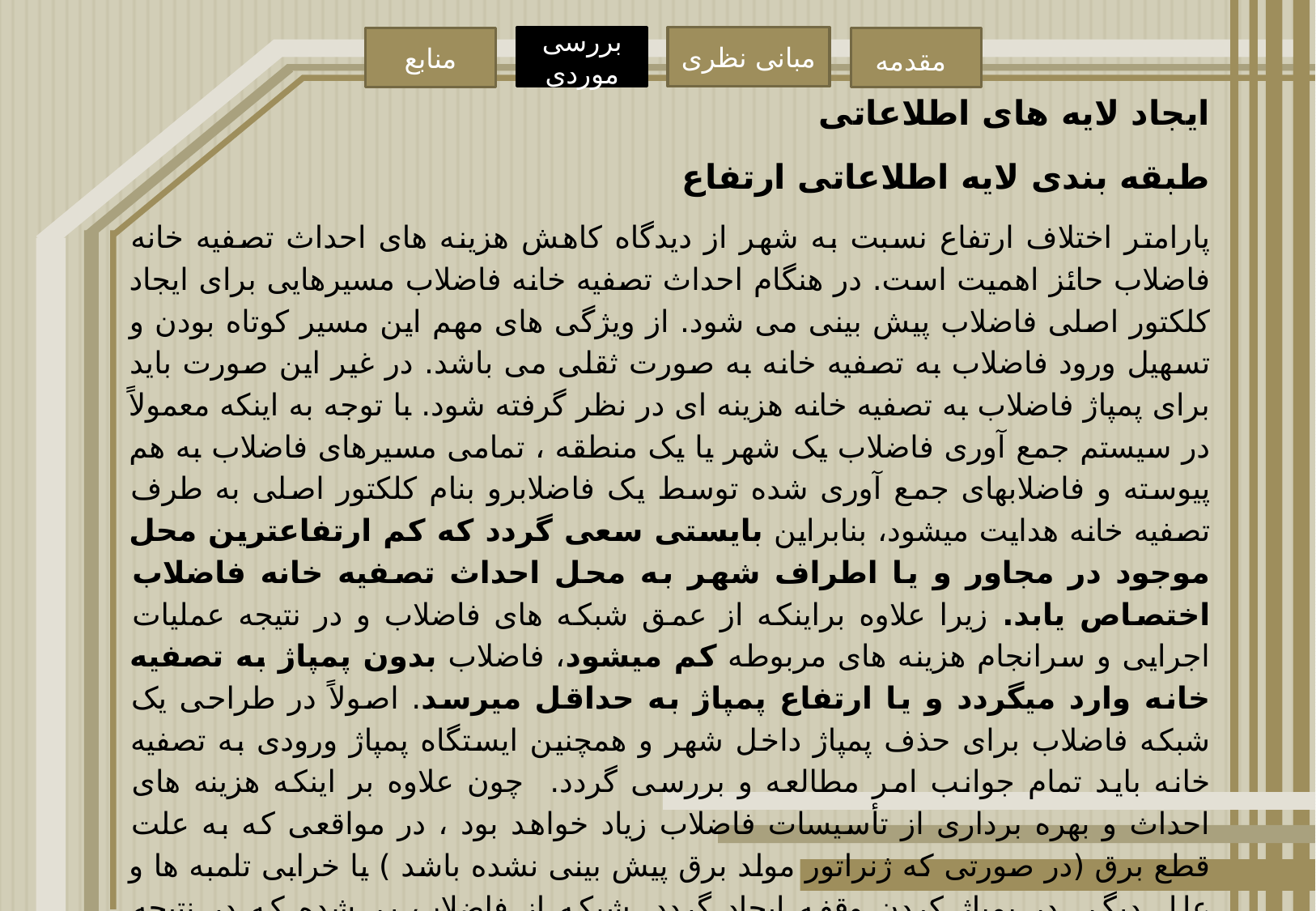

بررسی موردی
مبانی نظری
منابع
مقدمه

ایجاد لایه های اطلاعاتی
طبقه بندی لایه اطلاعاتی ارتفاع
پارامتر اختلاف ارتفاع نسبت به شهر از ديدگاه كاهش هزينه های احداث تصفيه خانه فاضلاب حائز اهميت است. در هنگام احداث تصفيه خانه فاضلاب مسيرهايی برای ايجاد كلكتور اصلی فاضلاب پيش بينی می شود. از ويژگی های مهم اين مسير كوتاه بودن و تسهيل ورود فاضلاب به تصفيه خانه به صورت ثقلی می باشد. در غير اين صورت بايد برای پمپاژ فاضلاب به تصفيه خانه هزينه ای در نظر گرفته شود. با توجه به اینکه معمولاً در سیستم جمع آوری فاضلاب یک شهر یا یک منطقه ، تمامی مسیرهای فاضلاب به هم پیوسته و فاضلابهای جمع آوری شده توسط یک فاضلابرو بنام کلکتور اصلی به طرف تصفیه خانه هدایت میشود، بنابراین بایستی سعی گردد که کم ارتفاعترین محل موجود در مجاور و یا اطراف شهر به محل احداث تصفیه خانه فاضلاب اختصاص یابد. زیرا علاوه براینکه از عمق شبکه های فاضلاب و در نتیجه عملیات اجرایی و سرانجام هزینه های مربوطه کم میشود، فاضلاب بدون پمپاژ به تصفیه خانه وارد میگردد و یا ارتفاع پمپاژ به حداقل میرسد. اصولاً در طراحی یک شبکه فاضلاب برای حذف پمپاژ داخل شهر و همچنین ایستگاه پمپاژ ورودی به تصفیه خانه باید تمام جوانب امر مطالعه و بررسی گردد.  چون علاوه بر اینکه هزینه های احداث و بهره برداری از تأسیسات فاضلاب زیاد خواهد بود ، در مواقعی که به علت قطع برق (در صورتی که ژنراتور مولد برق پیش بینی نشده باشد ) یا خرابی تلمبه ها و علل دیگر، در پمپاژ کردن وقفه ایجاد گردد، شبکه از فاضلاب پر شده که در نتیجه سپتیک شدن فاضلاب و ته نشین شدن مواد معلق ، گرفتگی و خورندگی مجاری به وجود خواهد آمد.